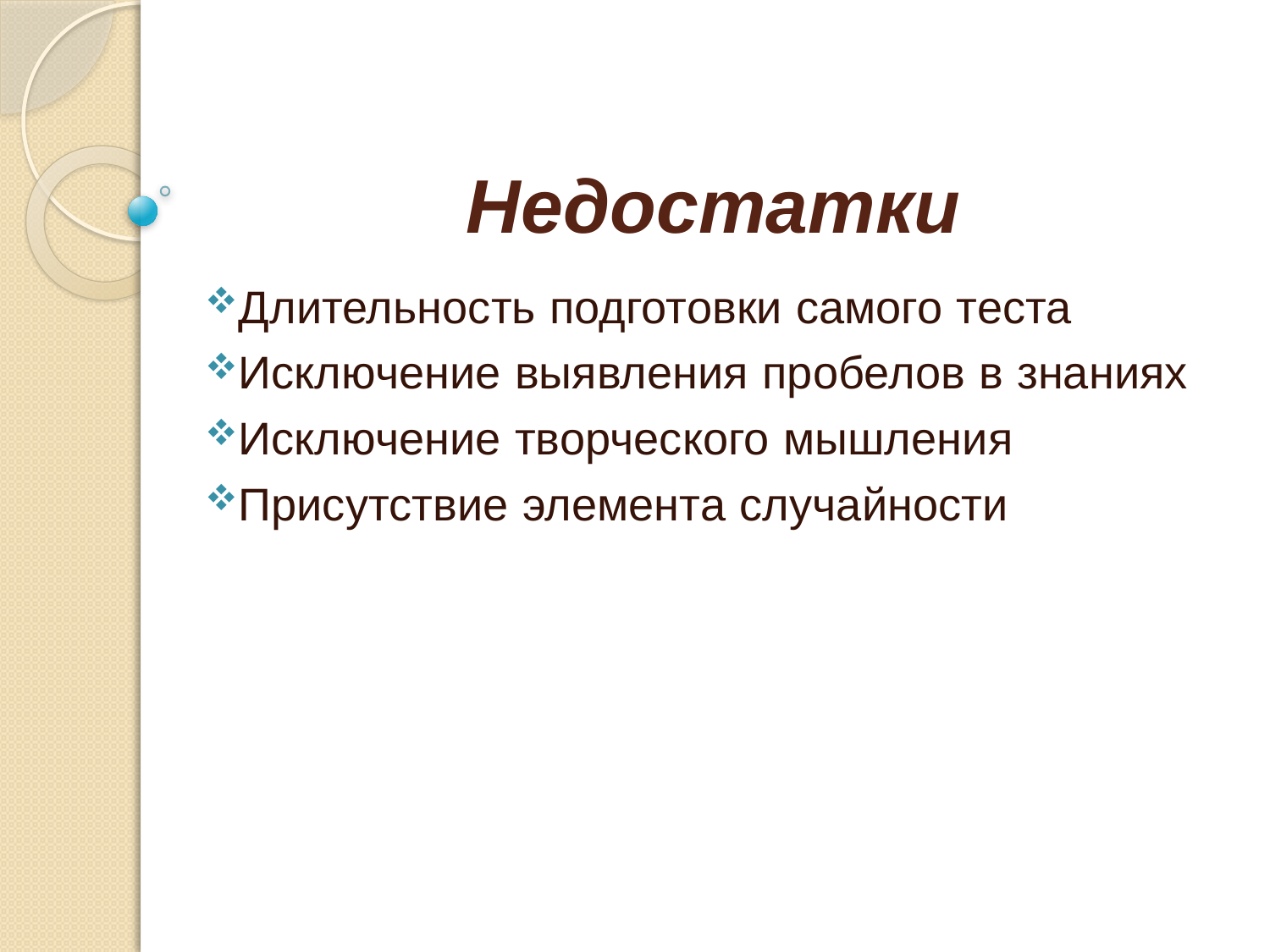

# Недостатки
Длительность подготовки самого теста
Исключение выявления пробелов в знаниях
Исключение творческого мышления
Присутствие элемента случайности